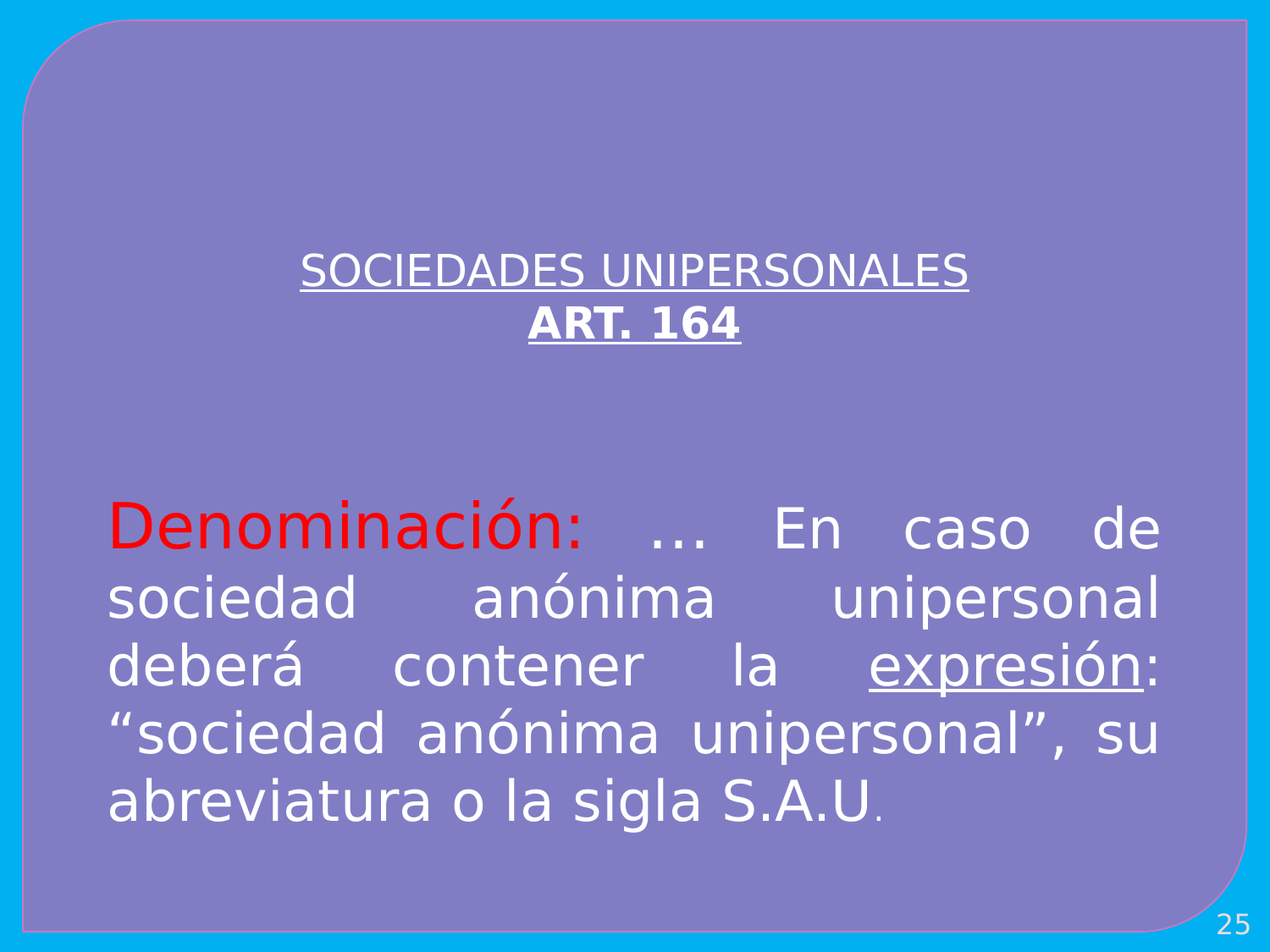

SOCIEDADES UNIPERSONALES
ART. 164

Denominación: … En caso de sociedad anónima unipersonal deberá contener la expresión: “sociedad anónima unipersonal”, su abreviatura o la sigla S.A.U.
25